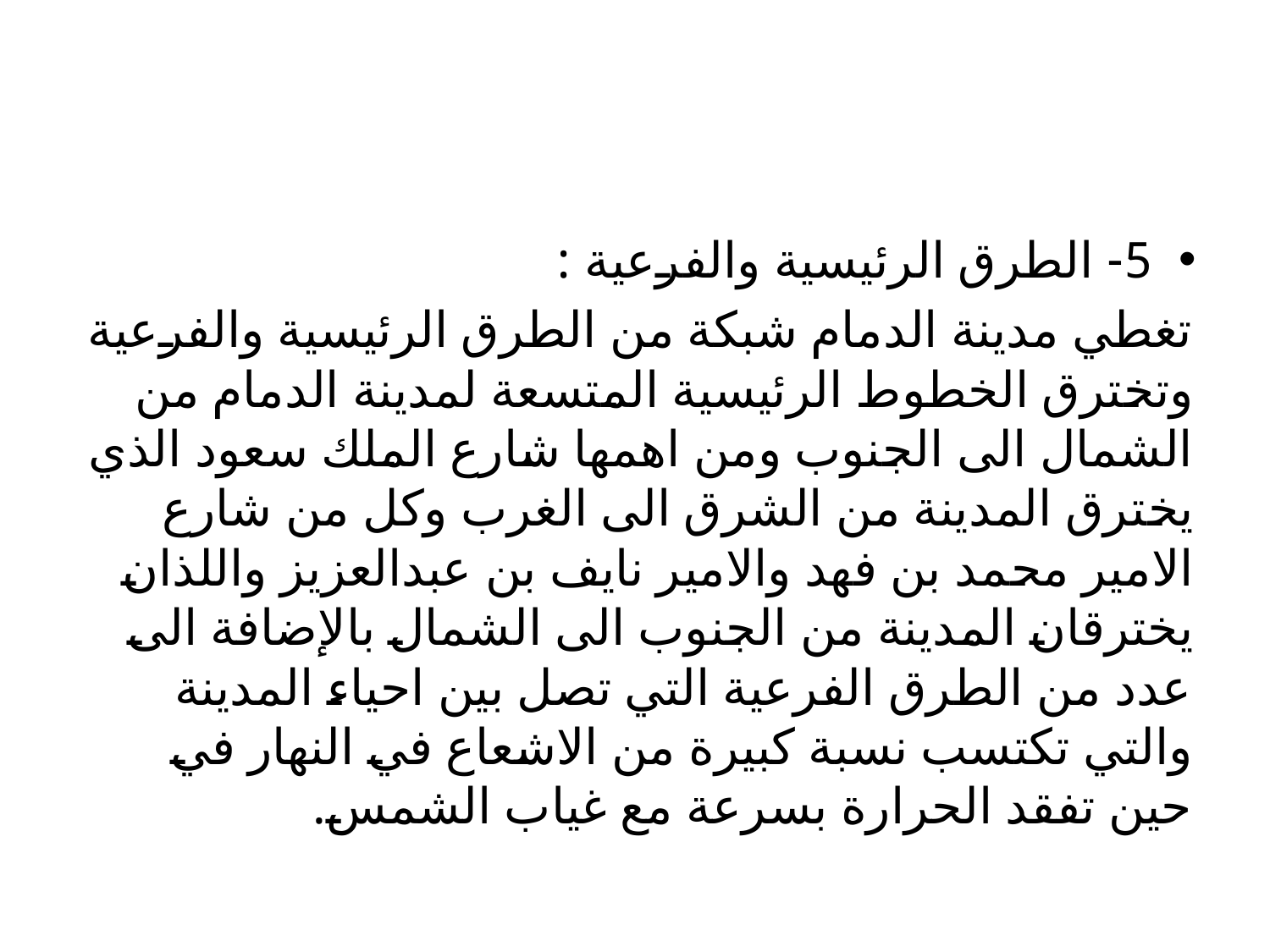

5- الطرق الرئيسية والفرعية :
تغطي مدينة الدمام شبكة من الطرق الرئيسية والفرعية وتخترق الخطوط الرئيسية المتسعة لمدينة الدمام من الشمال الى الجنوب ومن اهمها شارع الملك سعود الذي يخترق المدينة من الشرق الى الغرب وكل من شارع الامير محمد بن فهد والامير نايف بن عبدالعزيز واللذان يخترقان المدينة من الجنوب الى الشمال بالإضافة الى عدد من الطرق الفرعية التي تصل بين احياء المدينة والتي تكتسب نسبة كبيرة من الاشعاع في النهار في حين تفقد الحرارة بسرعة مع غياب الشمس.